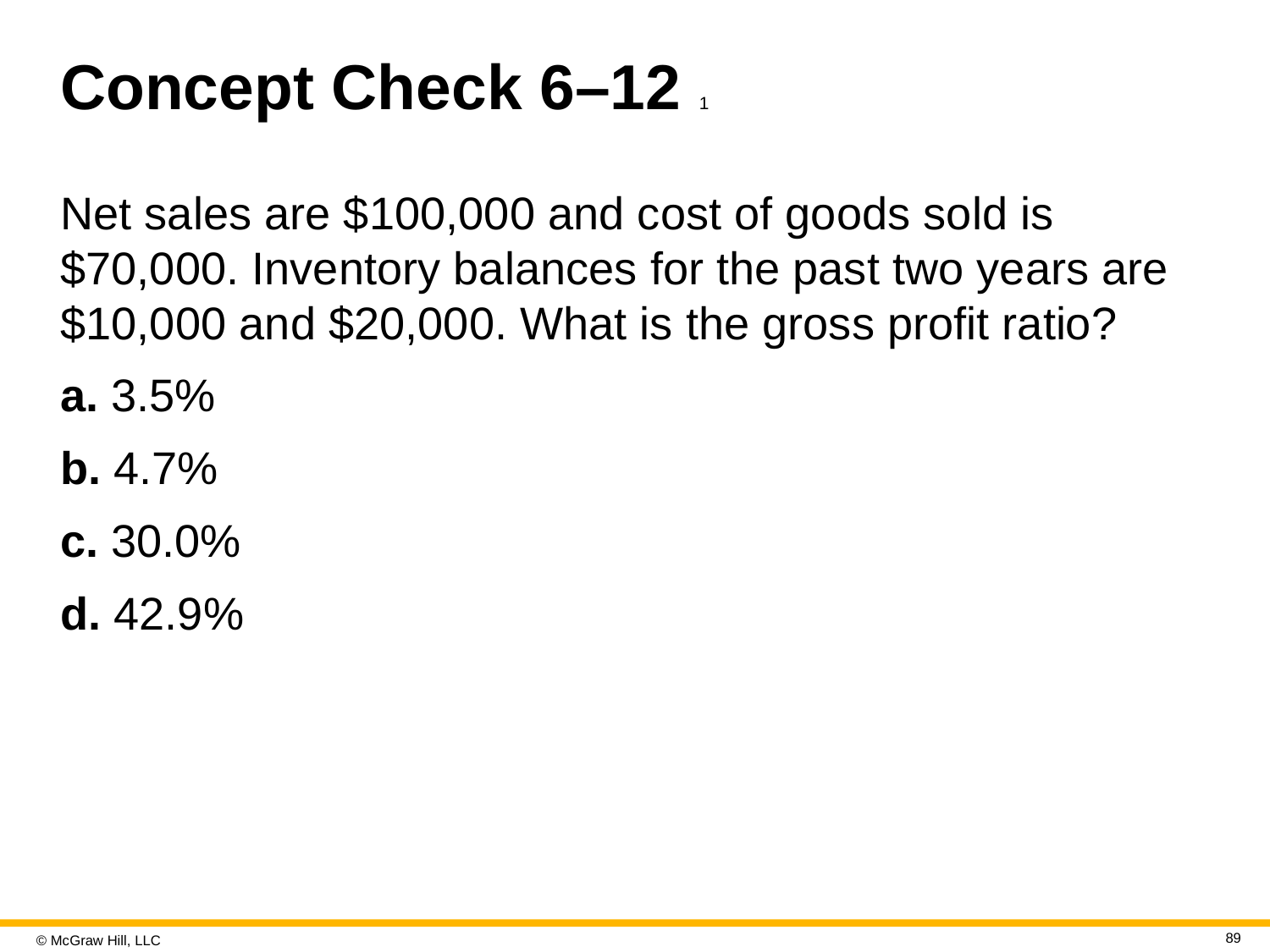

# Concept Check 6–12 1
Net sales are $100,000 and cost of goods sold is $70,000. Inventory balances for the past two years are $10,000 and $20,000. What is the gross profit ratio?
a. 3.5%
b. 4.7%
c. 30.0%
d. 42.9%
89